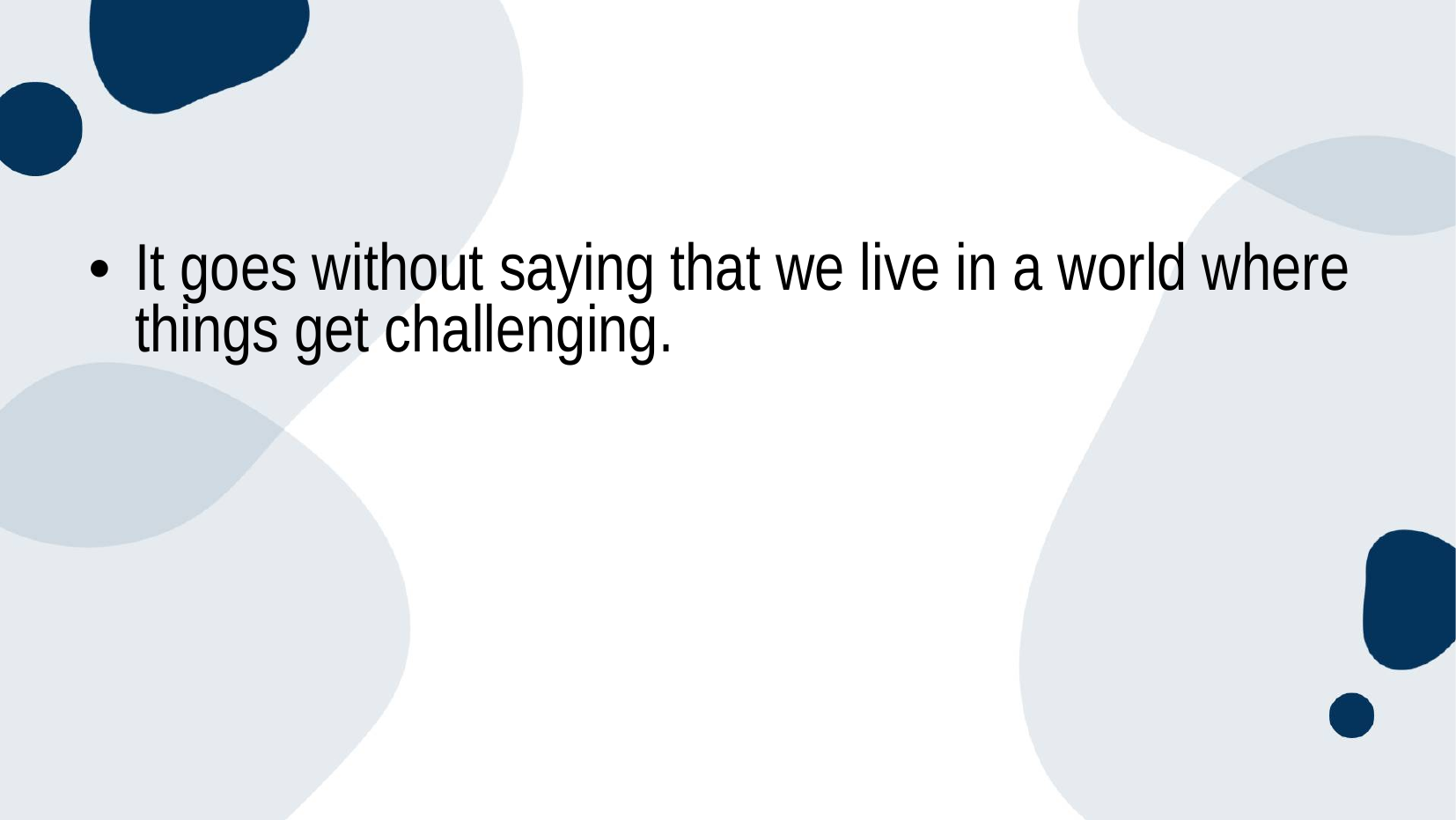

#
It goes without saying that we live in a world where things get challenging.